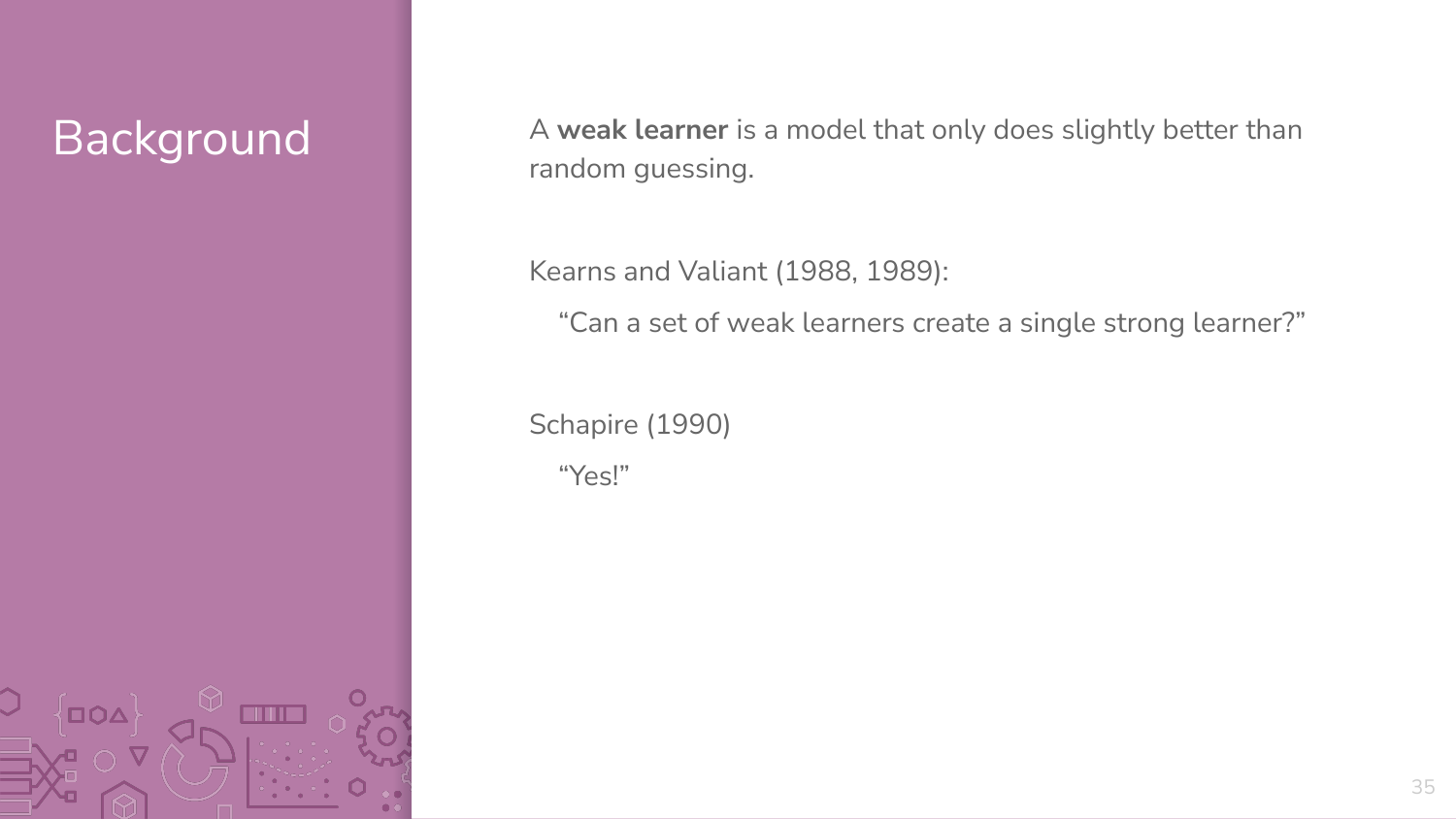

# Background
A weak learner is a model that only does slightly better than random guessing.

Kearns and Valiant (1988, 1989):
    “Can a set of weak learners create a single strong learner?”

Schapire (1990)
    “Yes!”
35